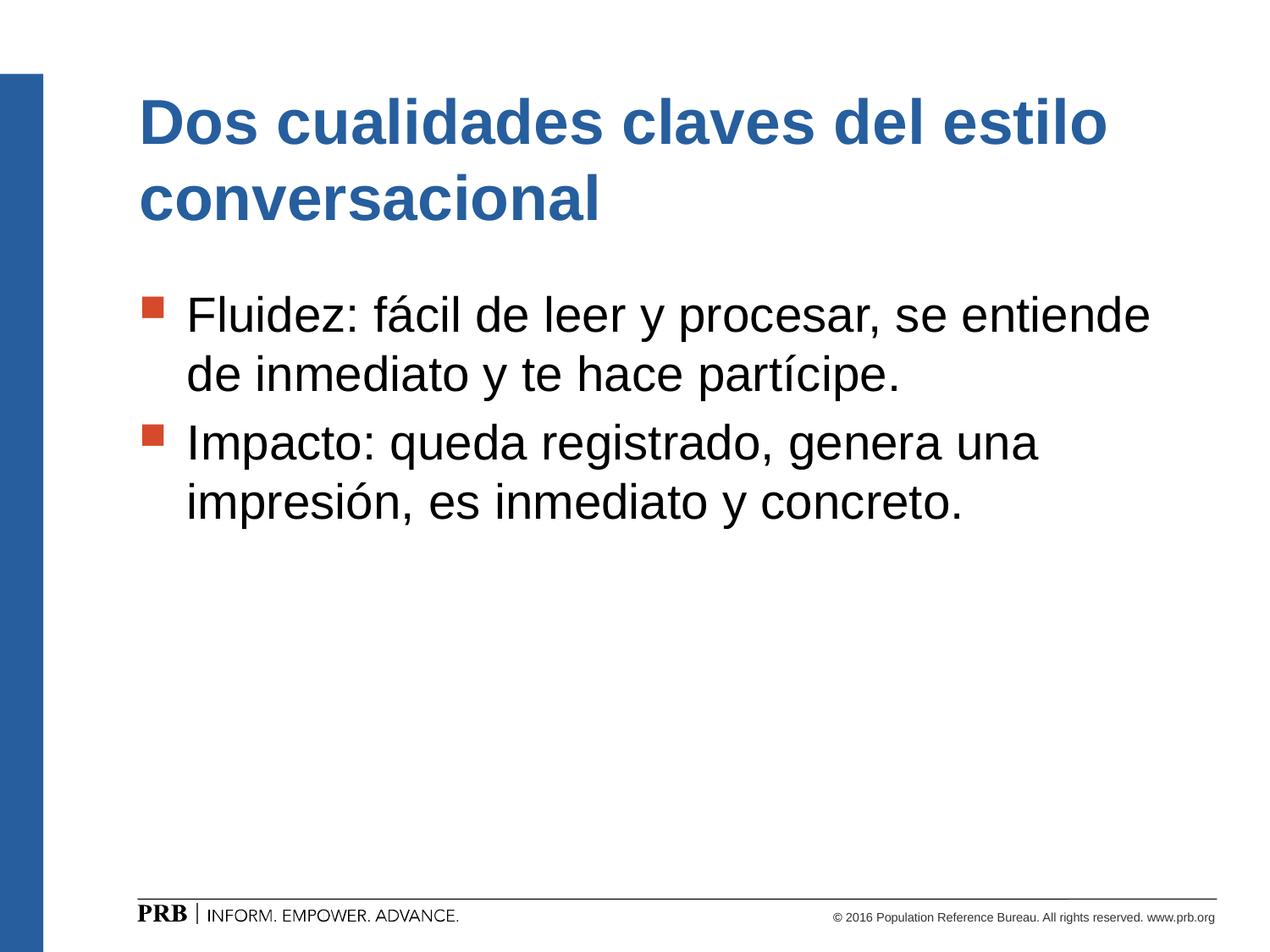

# Dos cualidades claves del estilo conversacional
Fluidez: fácil de leer y procesar, se entiende de inmediato y te hace partícipe.
Impacto: queda registrado, genera una impresión, es inmediato y concreto.